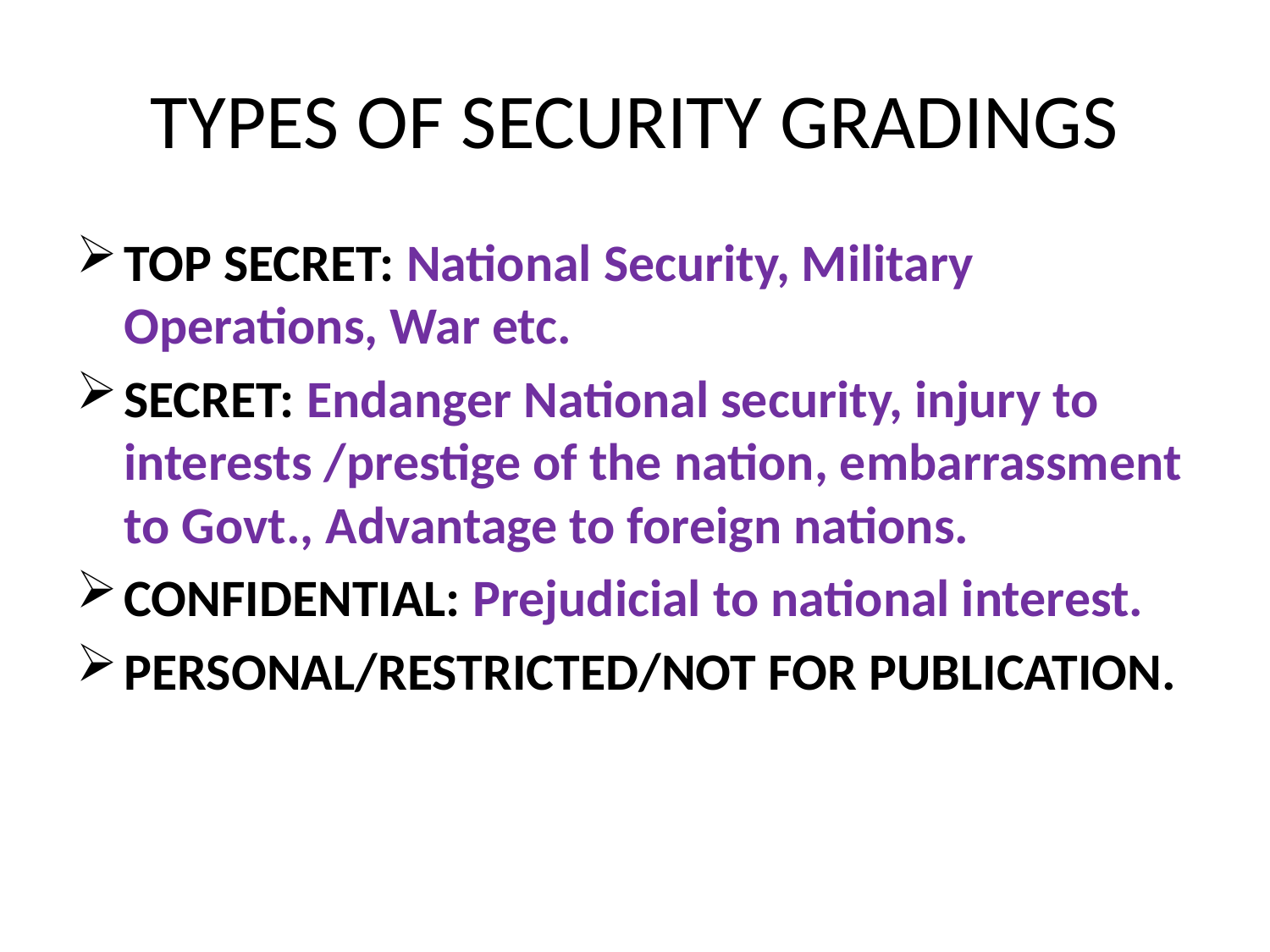

# TYPES OF SECURITY GRADINGS
TOP SECRET: National Security, Military Operations, War etc.
SECRET: Endanger National security, injury to interests /prestige of the nation, embarrassment to Govt., Advantage to foreign nations.
CONFIDENTIAL: Prejudicial to national interest.
PERSONAL/RESTRICTED/NOT FOR PUBLICATION.